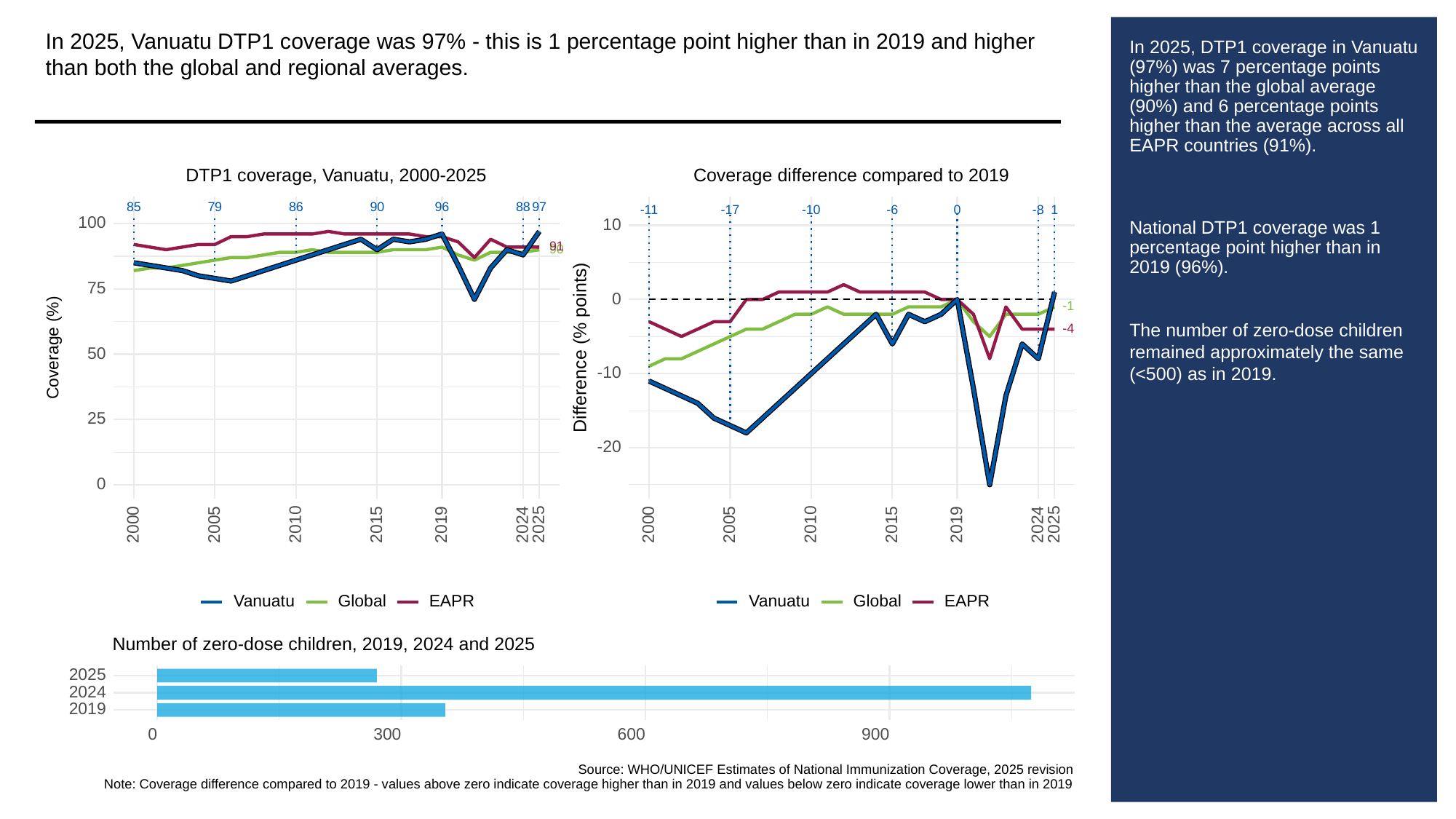

In 2025, Vanuatu DTP1 coverage was 97% - this is 1 percentage point higher than in 2019 and higher than both the global and regional averages.
# In 2025, DTP1 coverage in Vanuatu (97%) was 7 percentage points higher than the global average (90%) and 6 percentage points higher than the average across all EAPR countries (91%).

National DTP1 coverage was 1 percentage point higher than in 2019 (96%).

The number of zero-dose children remained approximately the same (<500) as in 2019.

Coverage difference compared to 2019
DTP1 coverage, Vanuatu, 2000-2025

85
79
86
90
96
88
97
-10
-6
0
-8
-11
-17
1

100

10

91
90

75

0

-1

-4

Difference (% points)
Coverage (%)
50

-10

25

-20

0

2000
2005
2010
2015
2019
2024
2025
2000
2005
2010
2015
2019
2024
2025
Global
Global
Vanuatu
Vanuatu
EAPR
EAPR

Number of zero-dose children, 2019, 2024 and 2025

2025

2024

2019

300
0
600
900
Source: WHO/UNICEF Estimates of National Immunization Coverage, 2025 revision
Note: Coverage difference compared to 2019 - values above zero indicate coverage higher than in 2019 and values below zero indicate coverage lower than in 2019